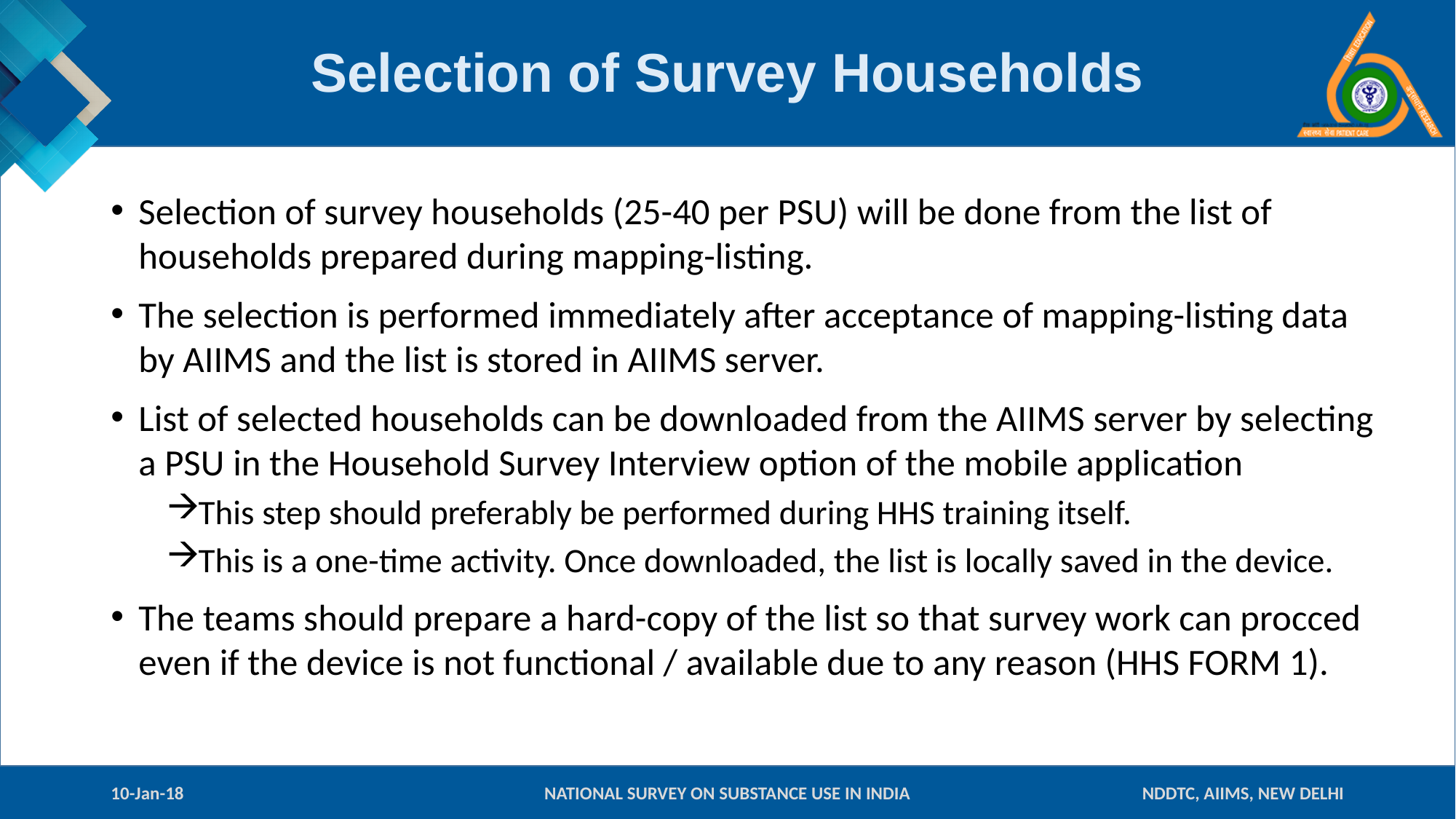

# Selection of Survey Households
Selection of survey households (25-40 per PSU) will be done from the list of households prepared during mapping-listing.
The selection is performed immediately after acceptance of mapping-listing data by AIIMS and the list is stored in AIIMS server.
List of selected households can be downloaded from the AIIMS server by selecting a PSU in the Household Survey Interview option of the mobile application
This step should preferably be performed during HHS training itself.
This is a one-time activity. Once downloaded, the list is locally saved in the device.
The teams should prepare a hard-copy of the list so that survey work can procced even if the device is not functional / available due to any reason (HHS FORM 1).
10-Jan-18
NATIONAL SURVEY ON SUBSTANCE USE IN INDIA
NDDTC, AIIMS, NEW DELHI